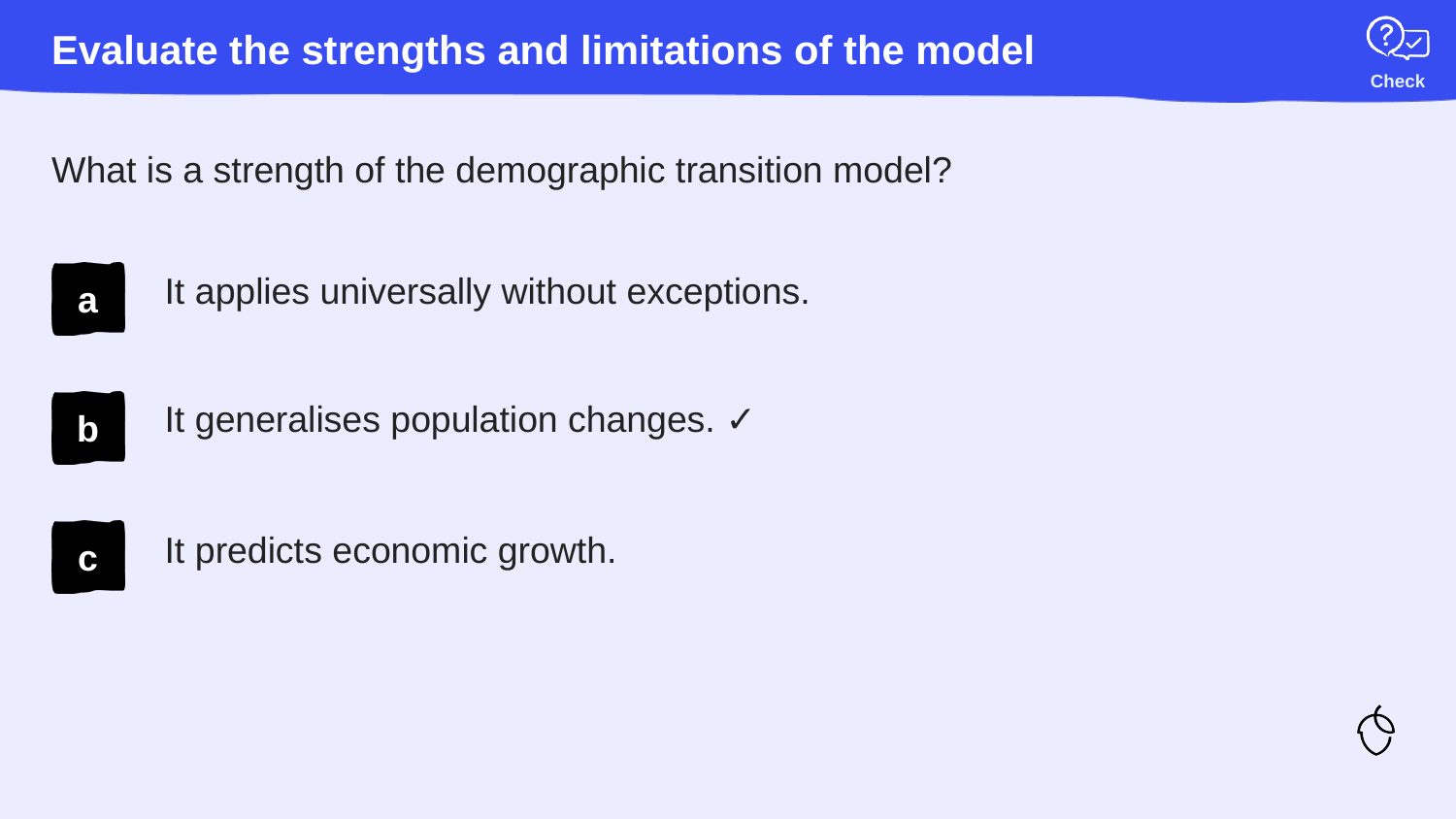

Evaluate the strengths and limitations of the model
# What is a strength of the demographic transition model?
It applies universally without exceptions.
It generalises population changes. ✓
It predicts economic growth.